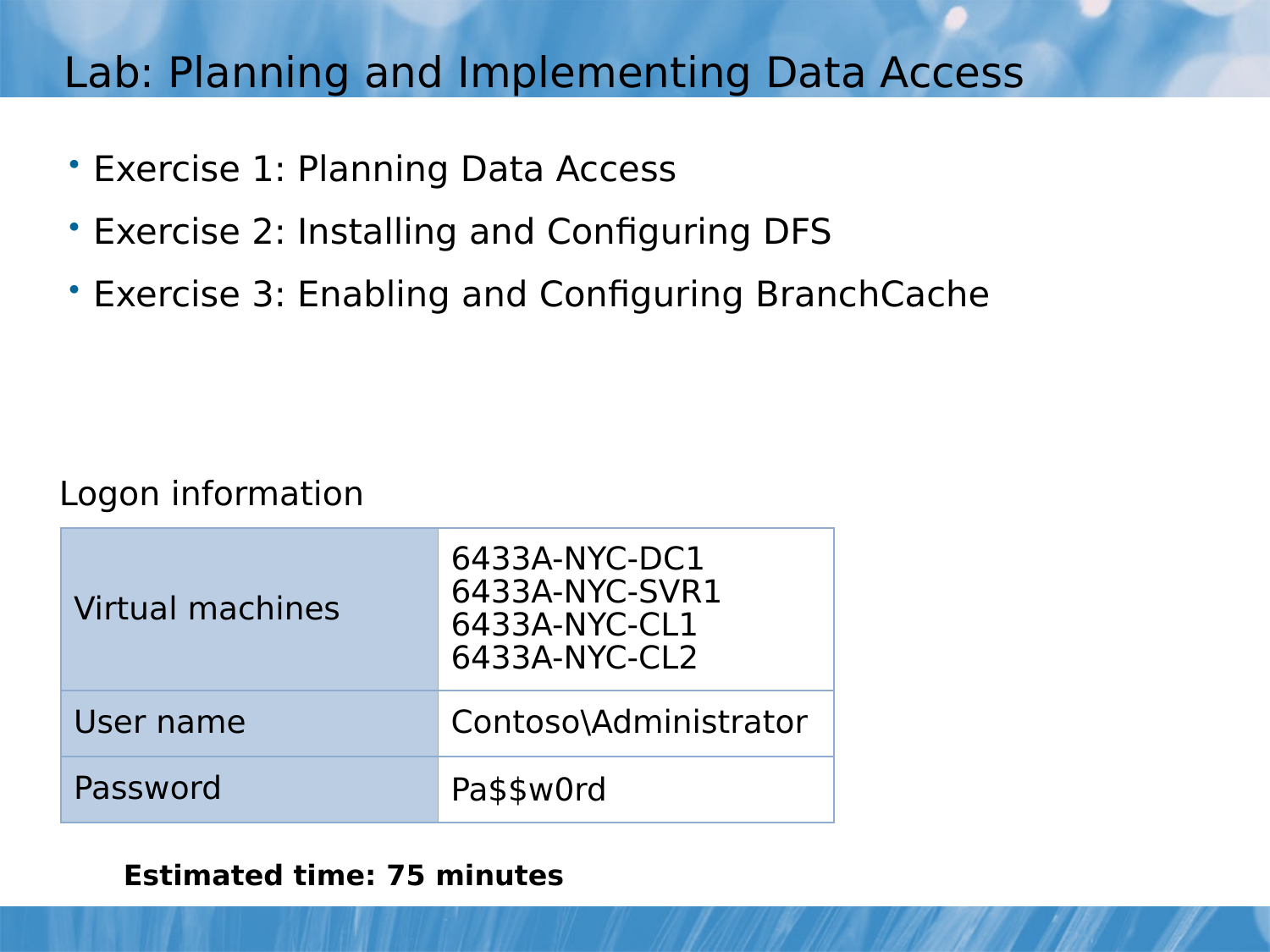

# Lab: Planning and Implementing Data Access
Exercise 1: Planning Data Access
Exercise 2: Installing and Configuring DFS
Exercise 3: Enabling and Configuring BranchCache

Logon information
| Virtual machines | 6433A-NYC-DC1 6433A-NYC-SVR1 6433A-NYC-CL1 6433A-NYC-CL2 |
| --- | --- |
| User name | Contoso\Administrator |
| Password | Pa$$w0rd |
Estimated time: 75 minutes